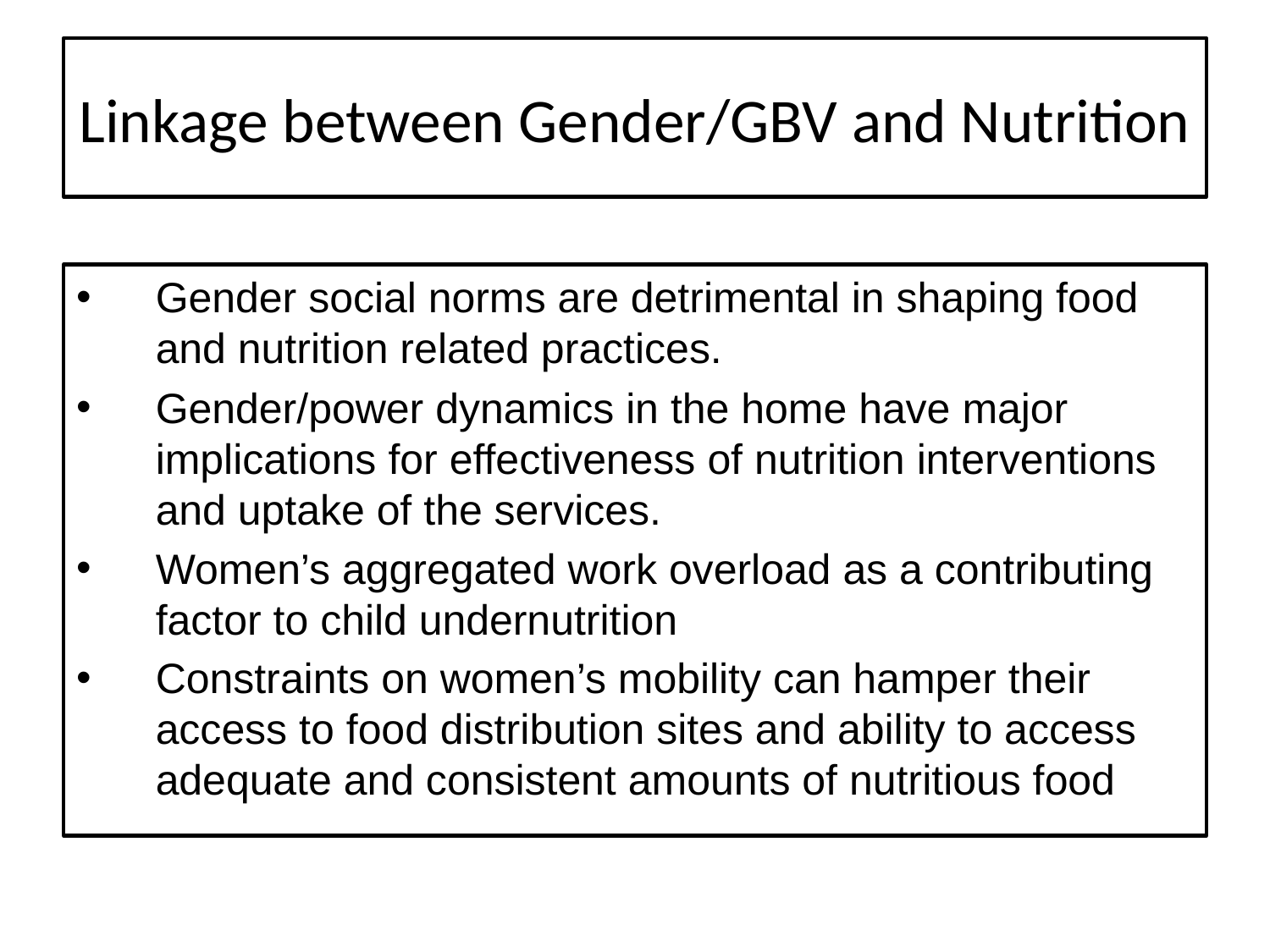

# Linkage between Gender/GBV and Nutrition
Gender social norms are detrimental in shaping food and nutrition related practices.
Gender/power dynamics in the home have major implications for effectiveness of nutrition interventions and uptake of the services.
Women’s aggregated work overload as a contributing factor to child undernutrition
Constraints on women’s mobility can hamper their access to food distribution sites and ability to access adequate and consistent amounts of nutritious food